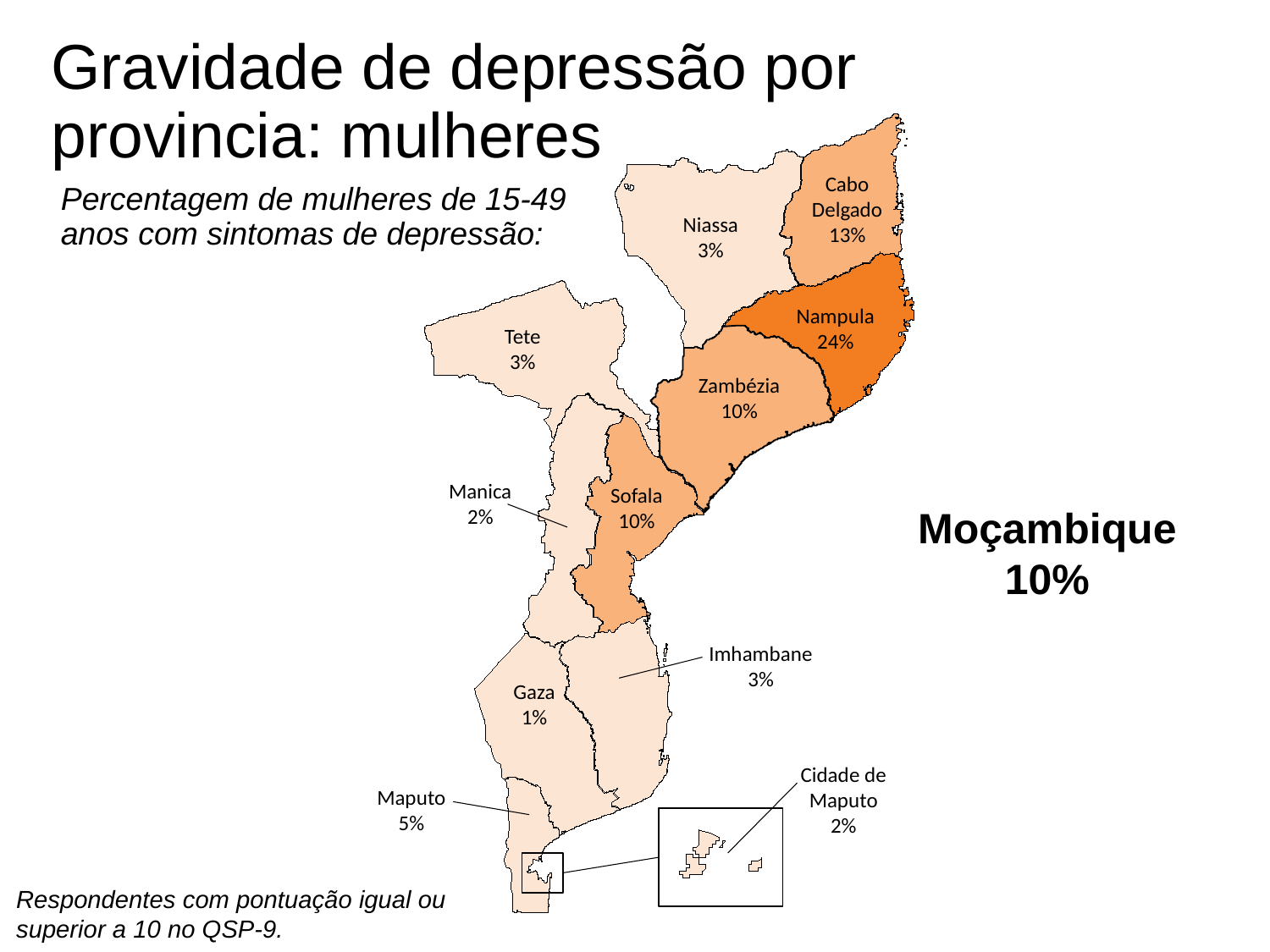

Gravidade de depressão por provincia: mulheres

Cabo Delgado
13%
Percentagem de mulheres de 15-49 anos com sintomas de depressão:

Niassa
3%

Nampula
24%
Tete
3%

Zambézia
10%

Manica
2%
Sofala
10%
Moçambique
10%

Imhambane
3%
Gaza
1%
Cidade de Maputo
2%

Maputo
5%

Respondentes com pontuação igual ou superior a 10 no QSP-9.